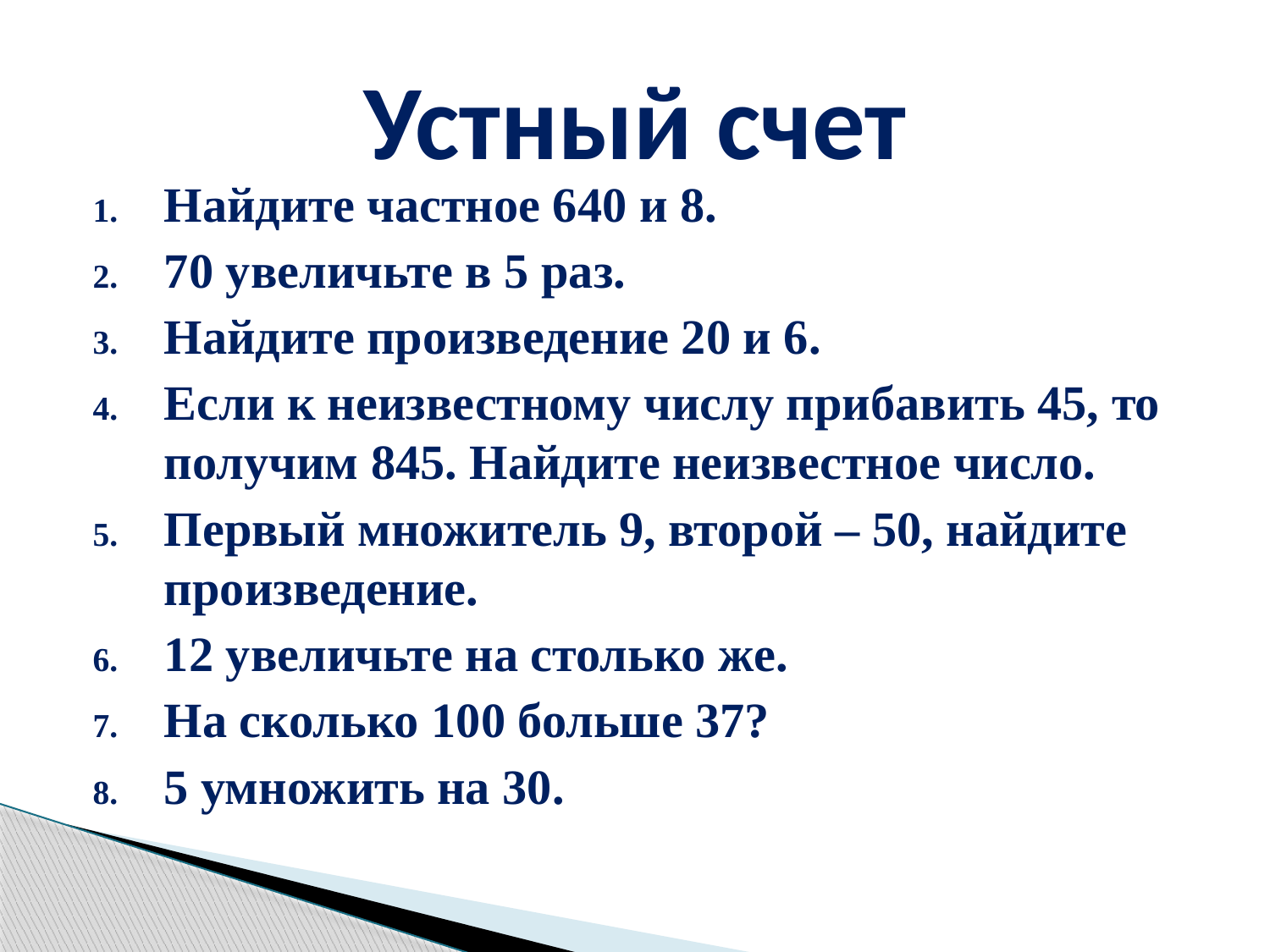

# Устный счет
Найдите частное 640 и 8.
70 увеличьте в 5 раз.
Найдите произведение 20 и 6.
Если к неизвестному числу прибавить 45, то получим 845. Найдите неизвестное число.
Первый множитель 9, второй – 50, найдите произведение.
12 увеличьте на столько же.
На сколько 100 больше 37?
5 умножить на 30.